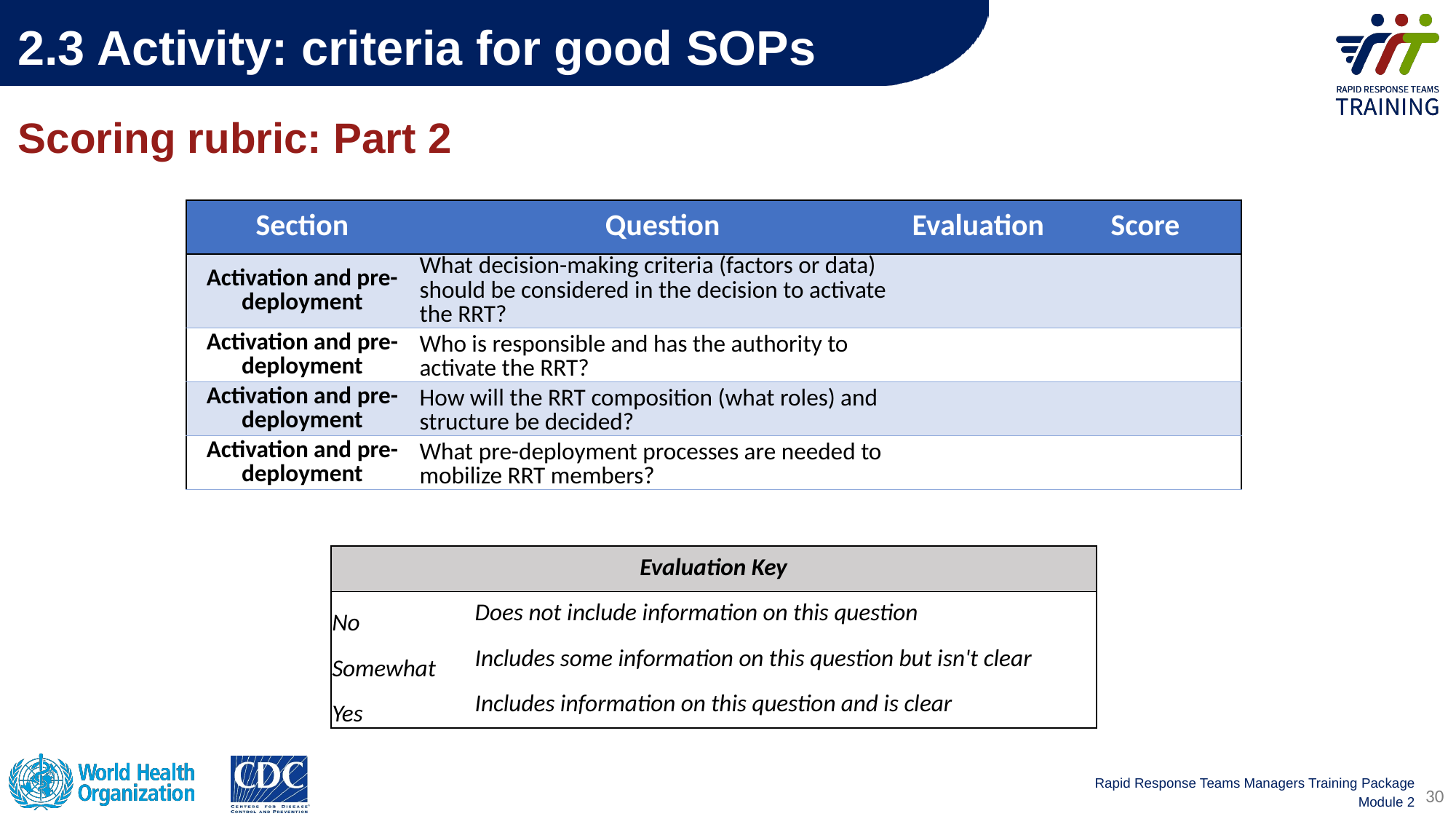

2.3 Activity: criteria for good SOPs
# Scoring rubric: Part 2
| Section | Question | Evaluation | Score |
| --- | --- | --- | --- |
| Activation and pre-deployment | What decision-making criteria (factors or data) should be considered in the decision to activate the RRT? |  |  |
| Activation and pre-deployment | Who is responsible and has the authority to activate the RRT? |  |  |
| Activation and pre-deployment | How will the RRT composition (what roles) and structure be decided? |  |  |
| Activation and pre-deployment | What pre-deployment processes are needed to mobilize RRT members? |  |  |
| Evaluation Key |  |
| --- | --- |
| No | Does not include information on this question |
| Somewhat | Includes some information on this question but isn't clear |
| Yes | Includes information on this question and is clear |
30